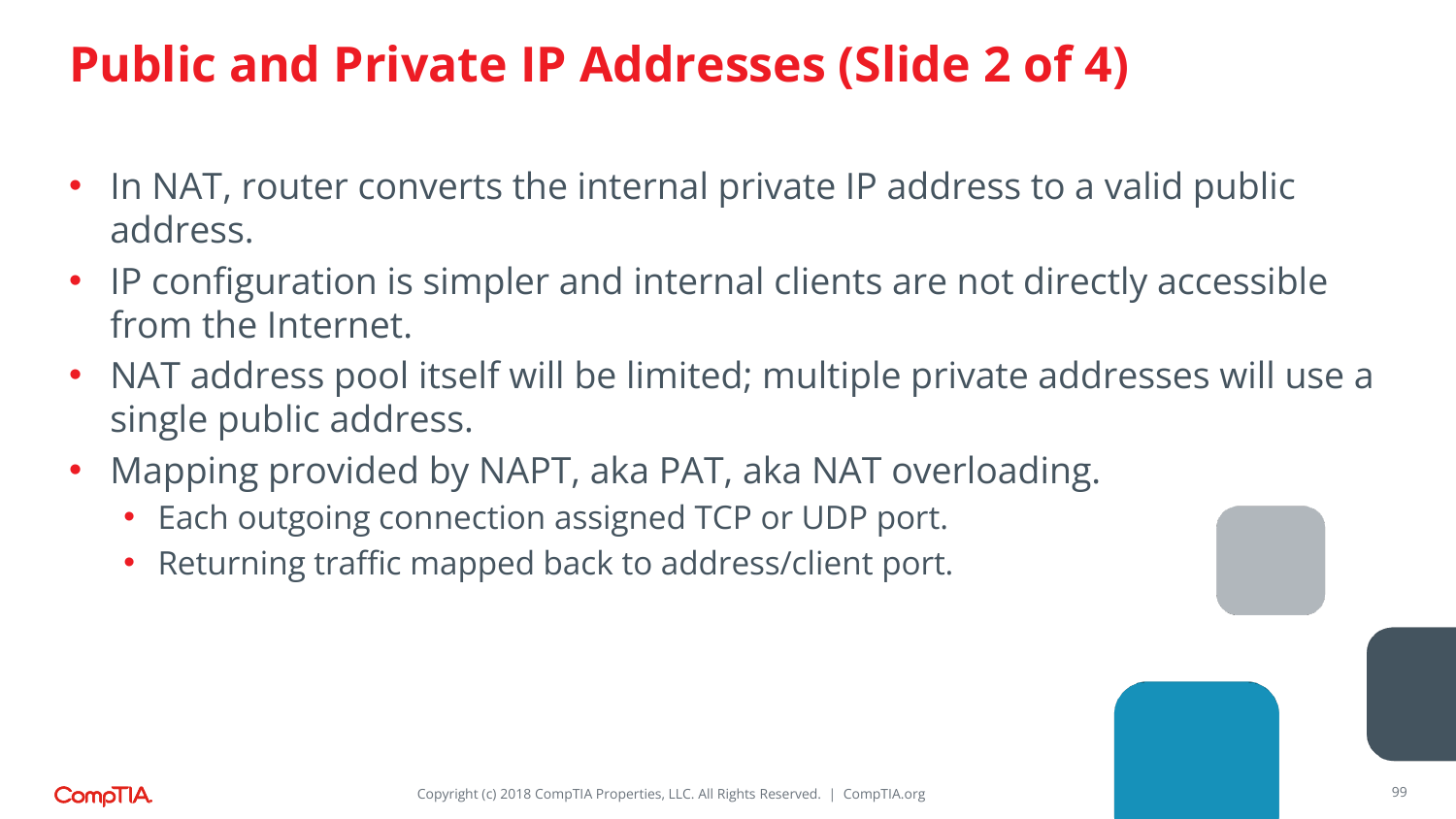

# Public and Private IP Addresses (Slide 2 of 4)
In NAT, router converts the internal private IP address to a valid public address.
IP configuration is simpler and internal clients are not directly accessible from the Internet.
NAT address pool itself will be limited; multiple private addresses will use a single public address.
Mapping provided by NAPT, aka PAT, aka NAT overloading.
Each outgoing connection assigned TCP or UDP port.
Returning traffic mapped back to address/client port.
99